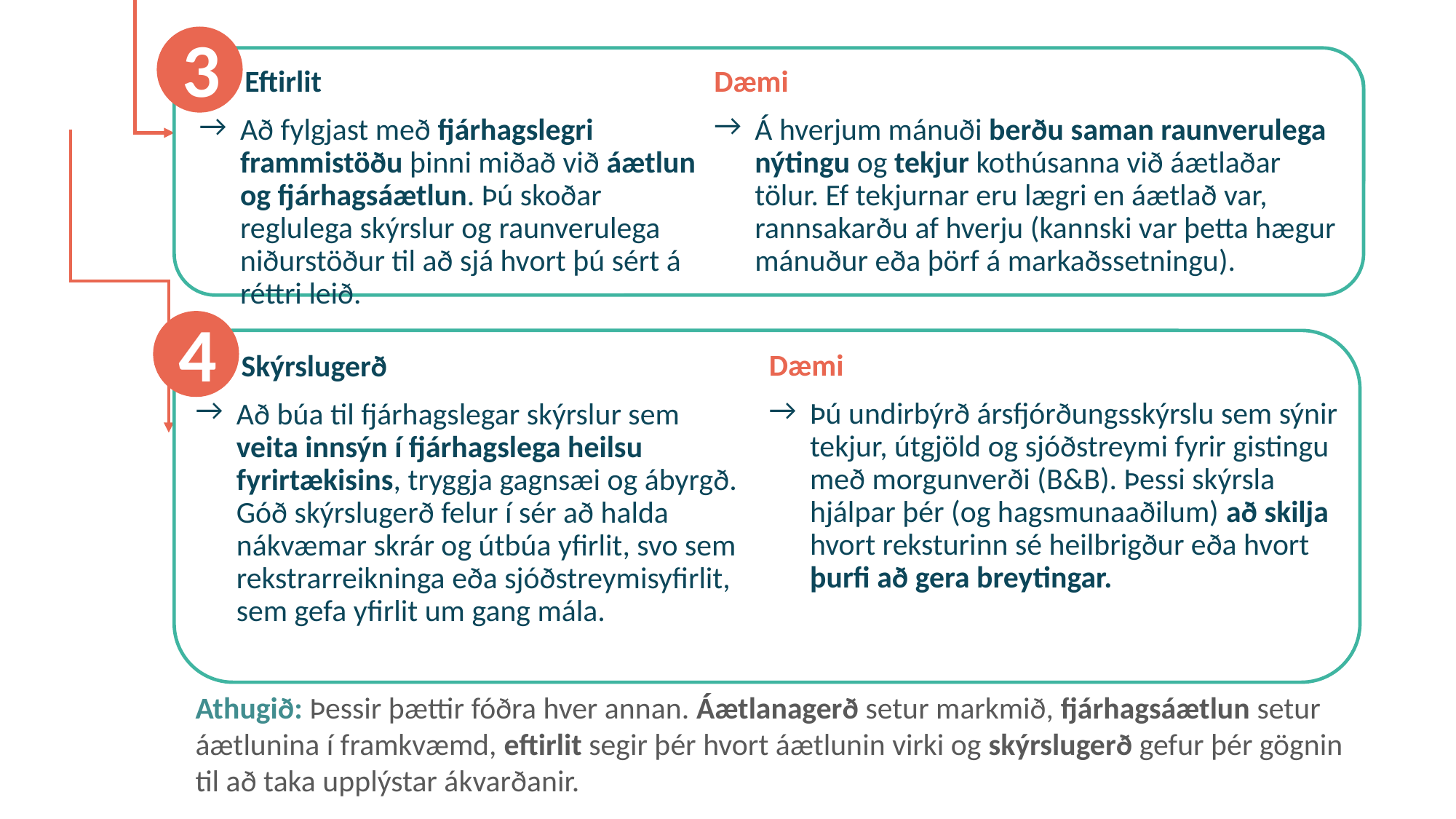

3

Dæmi
Á hverjum mánuði berðu saman raunverulega nýtingu og tekjur kothúsanna við áætlaðar tölur. Ef tekjurnar eru lægri en áætlað var, rannsakarðu af hverju (kannski var þetta hægur mánuður eða þörf á markaðssetningu).
Eftirlit
Að fylgjast með fjárhagslegri frammistöðu þinni miðað við áætlun og fjárhagsáætlun. Þú skoðar reglulega skýrslur og raunverulega niðurstöður til að sjá hvort þú sért á réttri leið.

4

Dæmi
Þú undirbýrð ársfjórðungsskýrslu sem sýnir tekjur, útgjöld og sjóðstreymi fyrir gistingu með morgunverði (B&B). Þessi skýrsla hjálpar þér (og hagsmunaaðilum) að skilja hvort reksturinn sé heilbrigður eða hvort þurfi að gera breytingar.
Skýrslugerð
Að búa til fjárhagslegar skýrslur sem veita innsýn í fjárhagslega heilsu fyrirtækisins, tryggja gagnsæi og ábyrgð. Góð skýrslugerð felur í sér að halda nákvæmar skrár og útbúa yfirlit, svo sem rekstrarreikninga eða sjóðstreymisyfirlit, sem gefa yfirlit um gang mála.
Athugið: Þessir þættir fóðra hver annan. Áætlanagerð setur markmið, fjárhagsáætlun setur áætlunina í framkvæmd, eftirlit segir þér hvort áætlunin virki og skýrslugerð gefur þér gögnin til að taka upplýstar ákvarðanir.